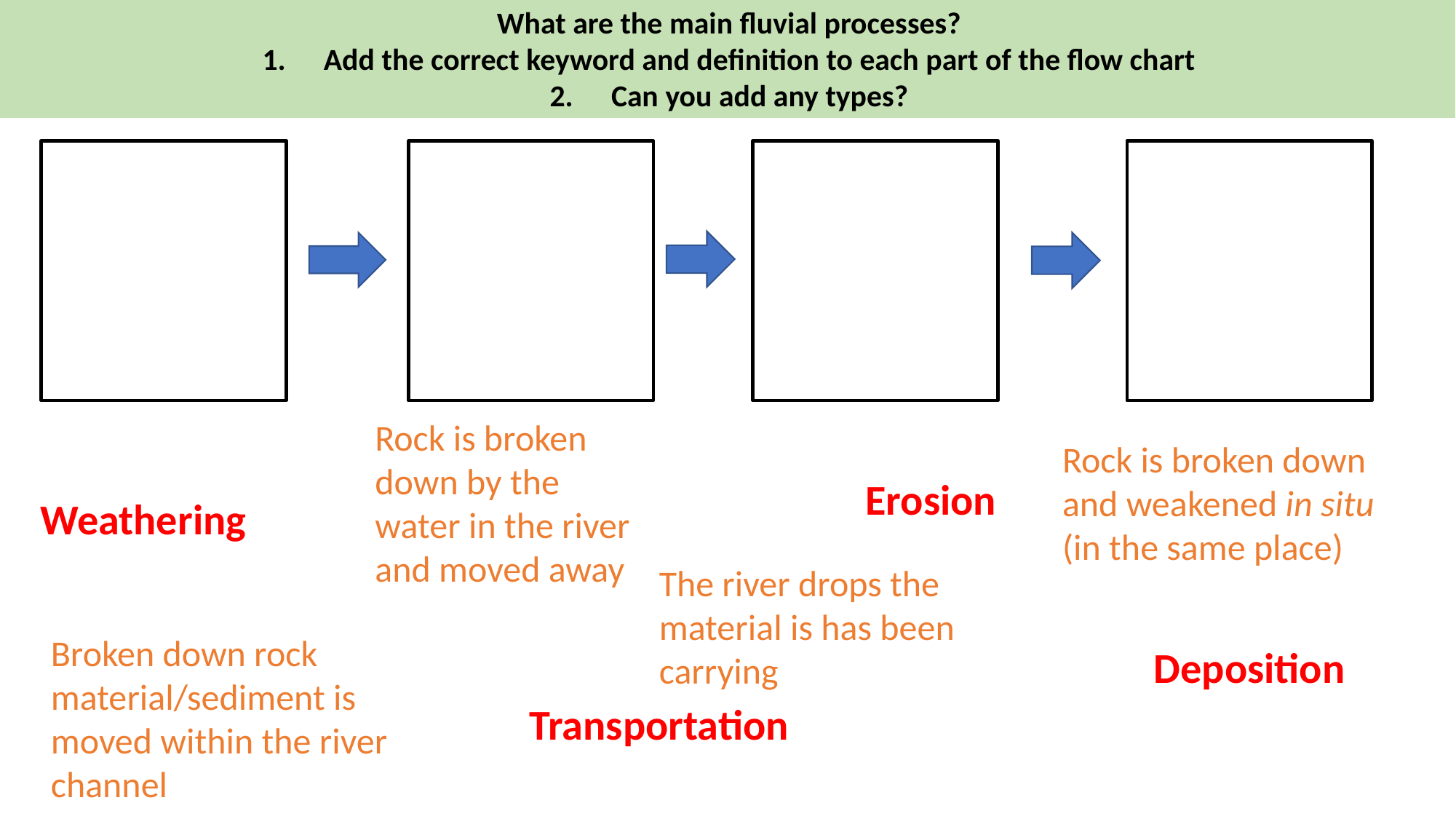

What are the main fluvial processes?
Add the correct keyword and definition to each part of the flow chart
Can you add any types?

Rock is broken down by the water in the river and moved away
Rock is broken down and weakened in situ (in the same place)
Erosion
Weathering
The river drops the material is has been carrying
Broken down rock material/sediment is moved within the river channel
Deposition
Transportation